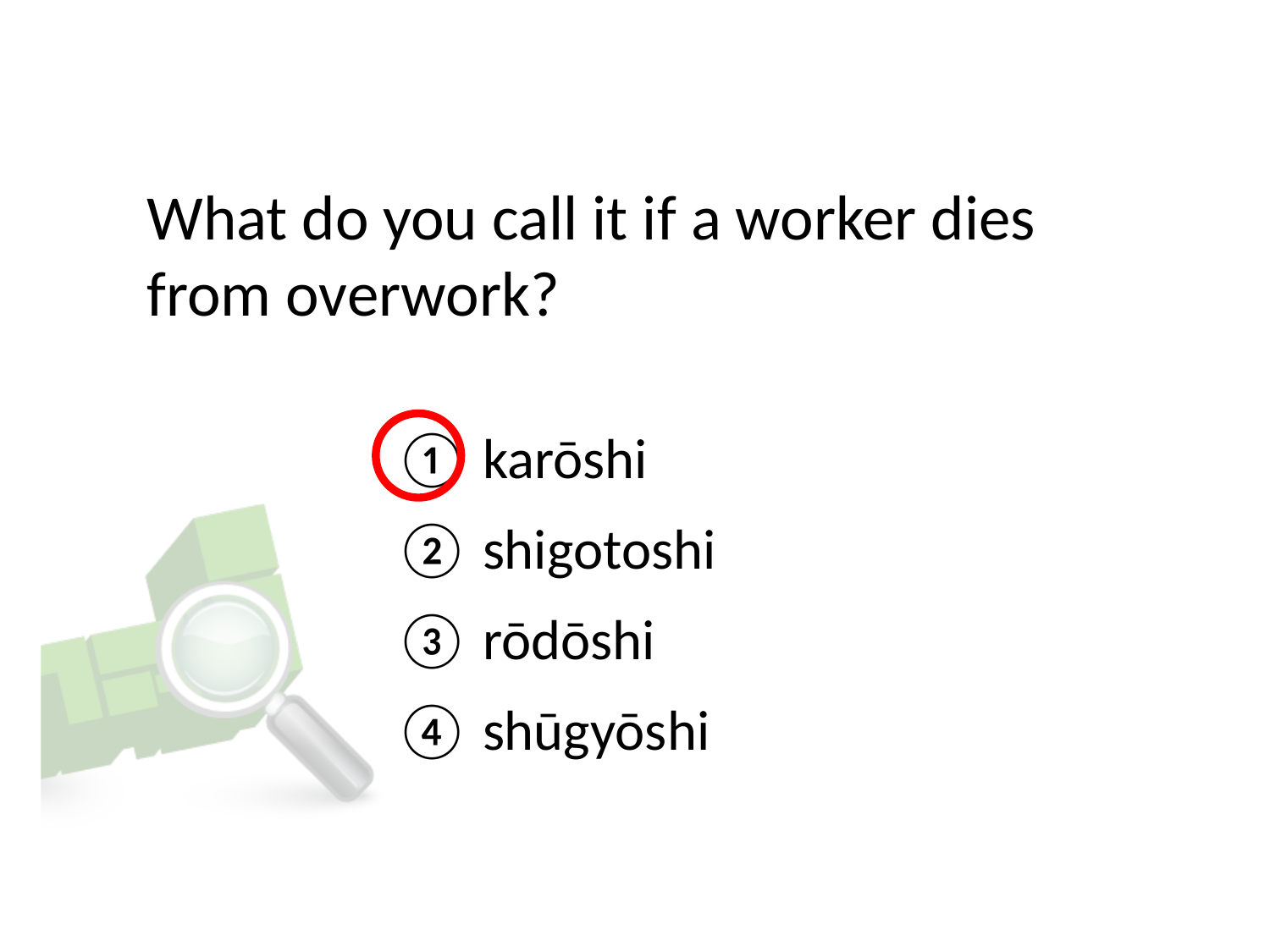

# What do you call it if a worker dies from overwork?

① karōshi
② shigotoshi
③ rōdōshi
④ shūgyōshi